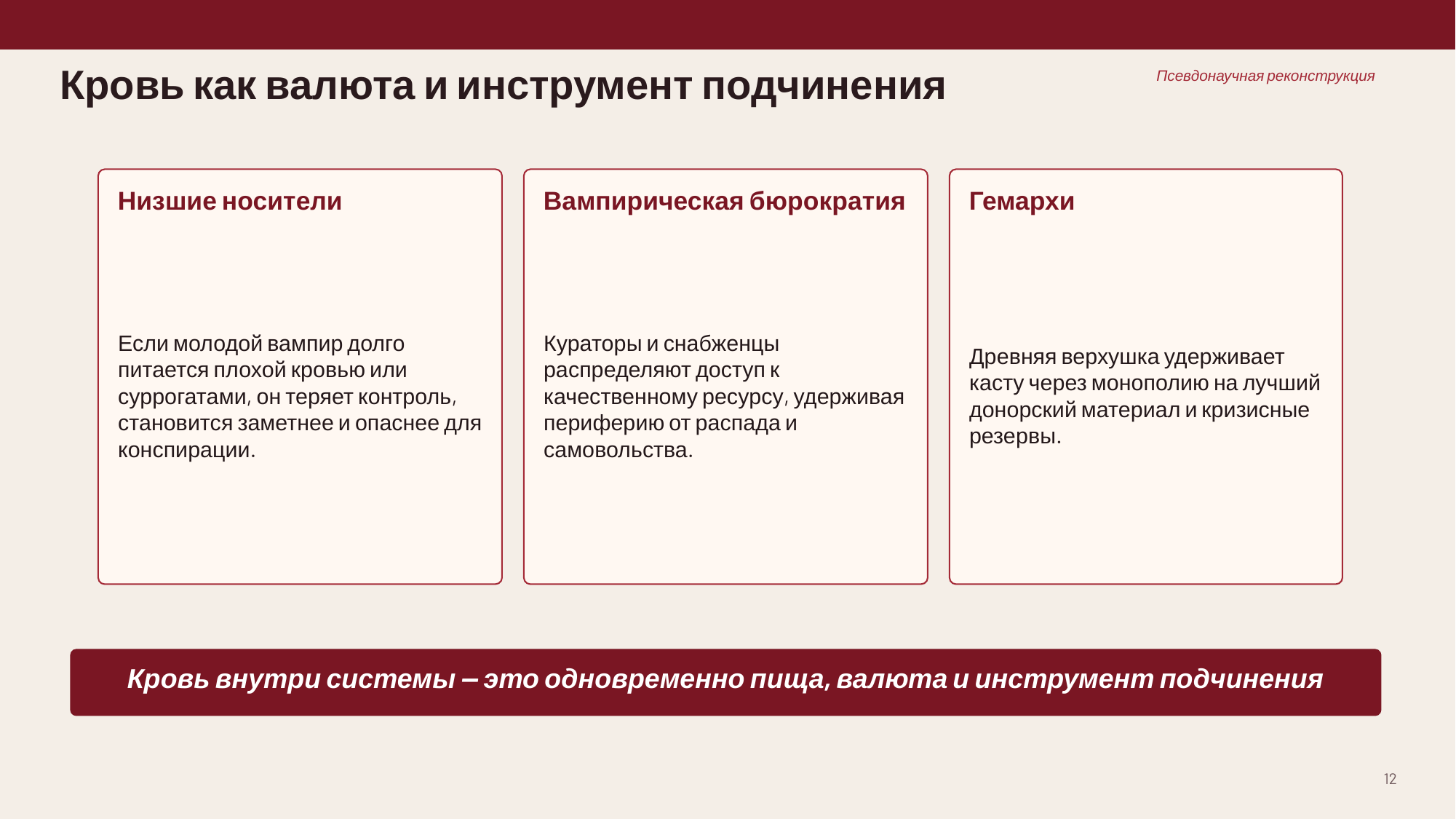

Кровь как валюта и инструмент подчинения
Псевдонаучная реконструкция

Низшие носители
Вампирическая бюрократия
Гемархи
Если молодой вампир долго питается плохой кровью или суррогатами, он теряет контроль, становится заметнее и опаснее для конспирации.
Кураторы и снабженцы распределяют доступ к качественному ресурсу, удерживая периферию от распада и самовольства.
Древняя верхушка удерживает касту через монополию на лучший донорский материал и кризисные резервы.

Кровь внутри системы — это одновременно пища, валюта и инструмент подчинения
12